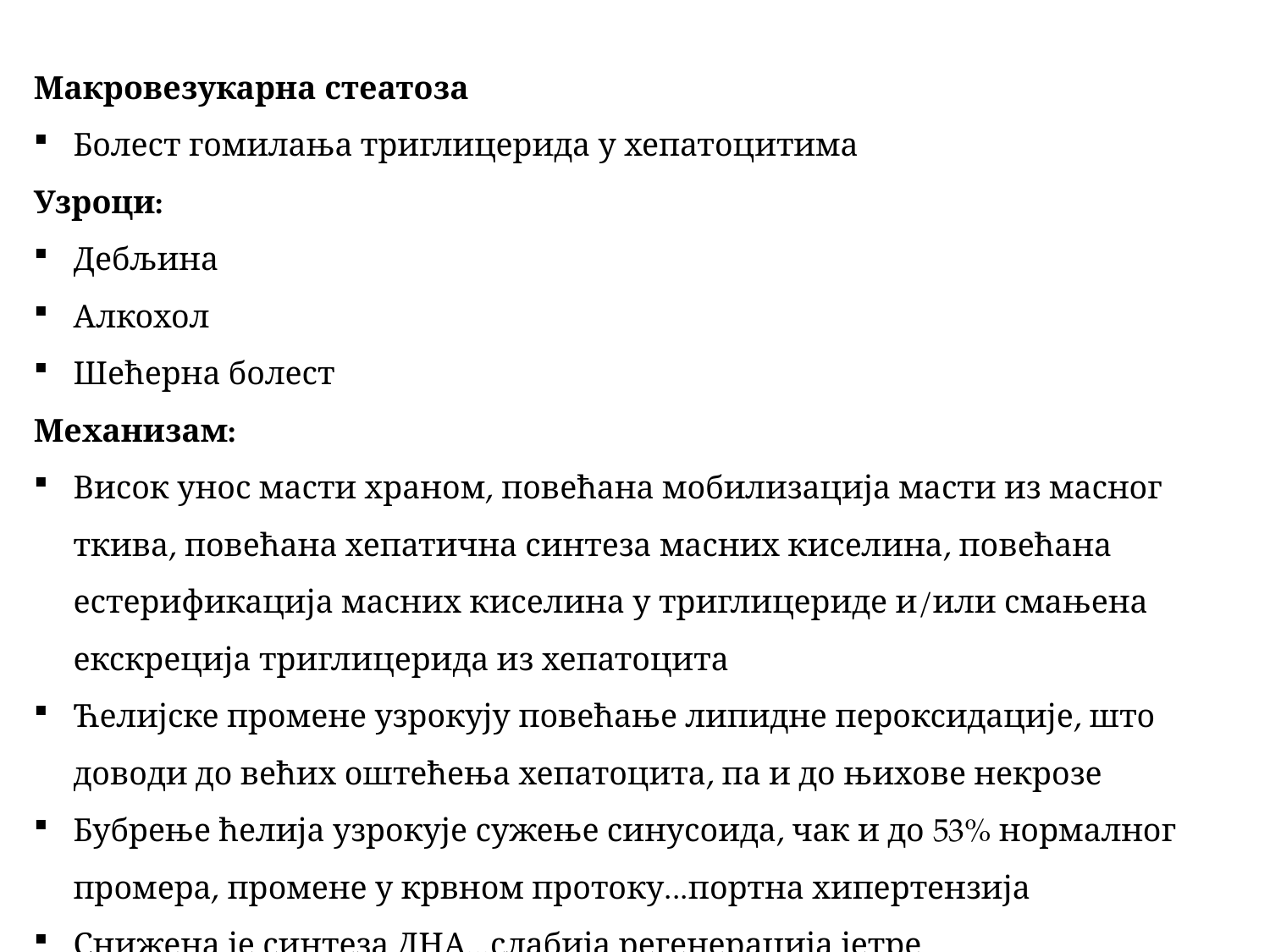

Макровезукарна стеатоза
Болест гомилања триглицерида у хепатоцитима
Узроци:
Дебљина
Алкохол
Шећерна болест
Механизам:
Висок унос масти храном, повећана мобилизација масти из масног ткива, повећана хепатична синтеза масних киселина, повећана естерификација масних киселина у триглицериде и/или смањена екскреција триглицерида из хепатоцита
Ћелијске промене узрокују повећање липидне пероксидације, што доводи до већих оштећења хепатоцита, па и до њихове некрозе
Бубрење ћелија узрокује сужење синусоида, чак и до 53% нормалног промера, промене у крвном протоку...портна хипертензија
Снижена је синтеза ДНА...слабија регенерација јетре